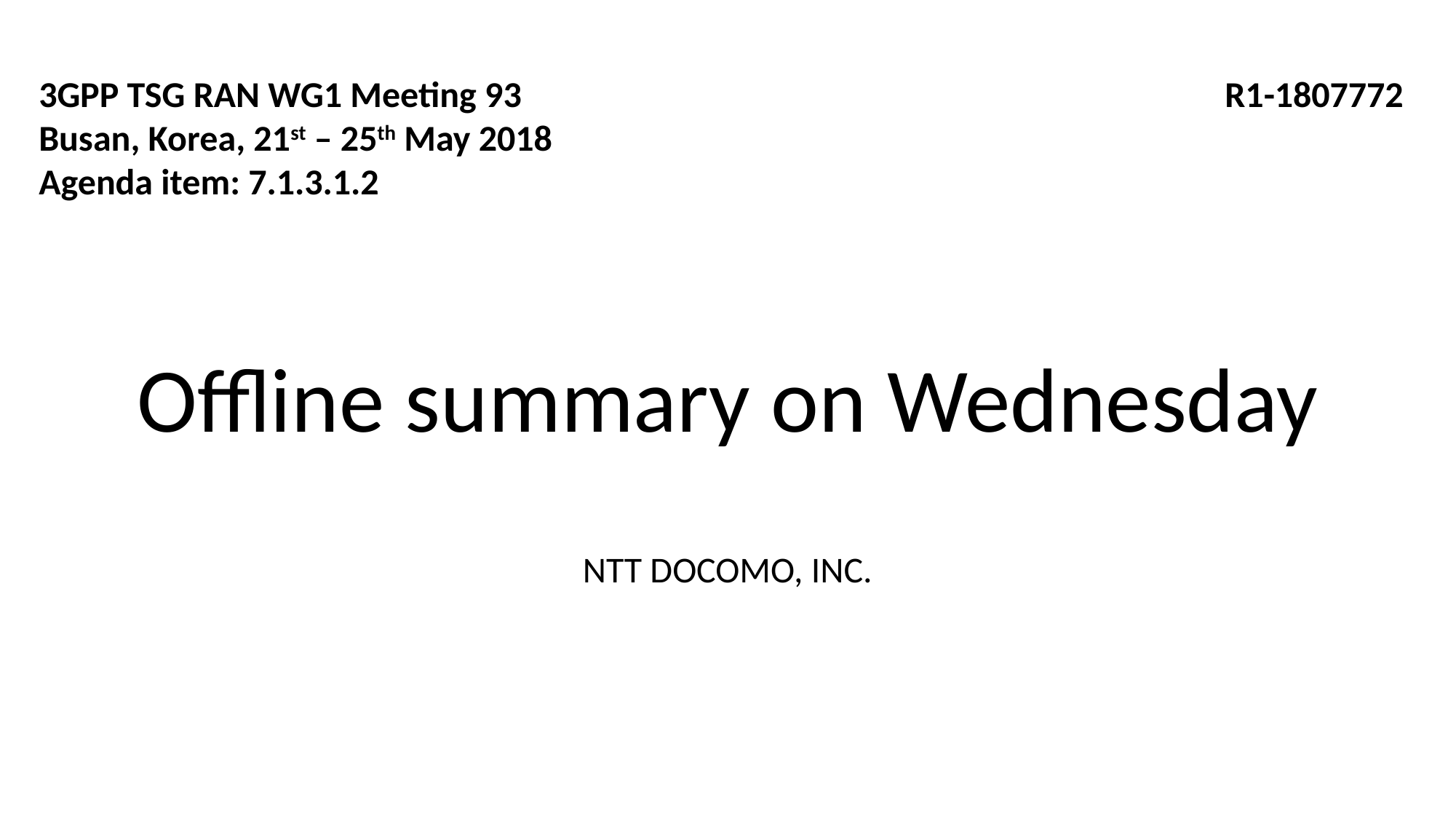

3GPP TSG RAN WG1 Meeting 93
Busan, Korea, 21st – 25th May 2018
Agenda item: 7.1.3.1.2
R1-1807772
# Offline summary on Wednesday
NTT DOCOMO, INC.